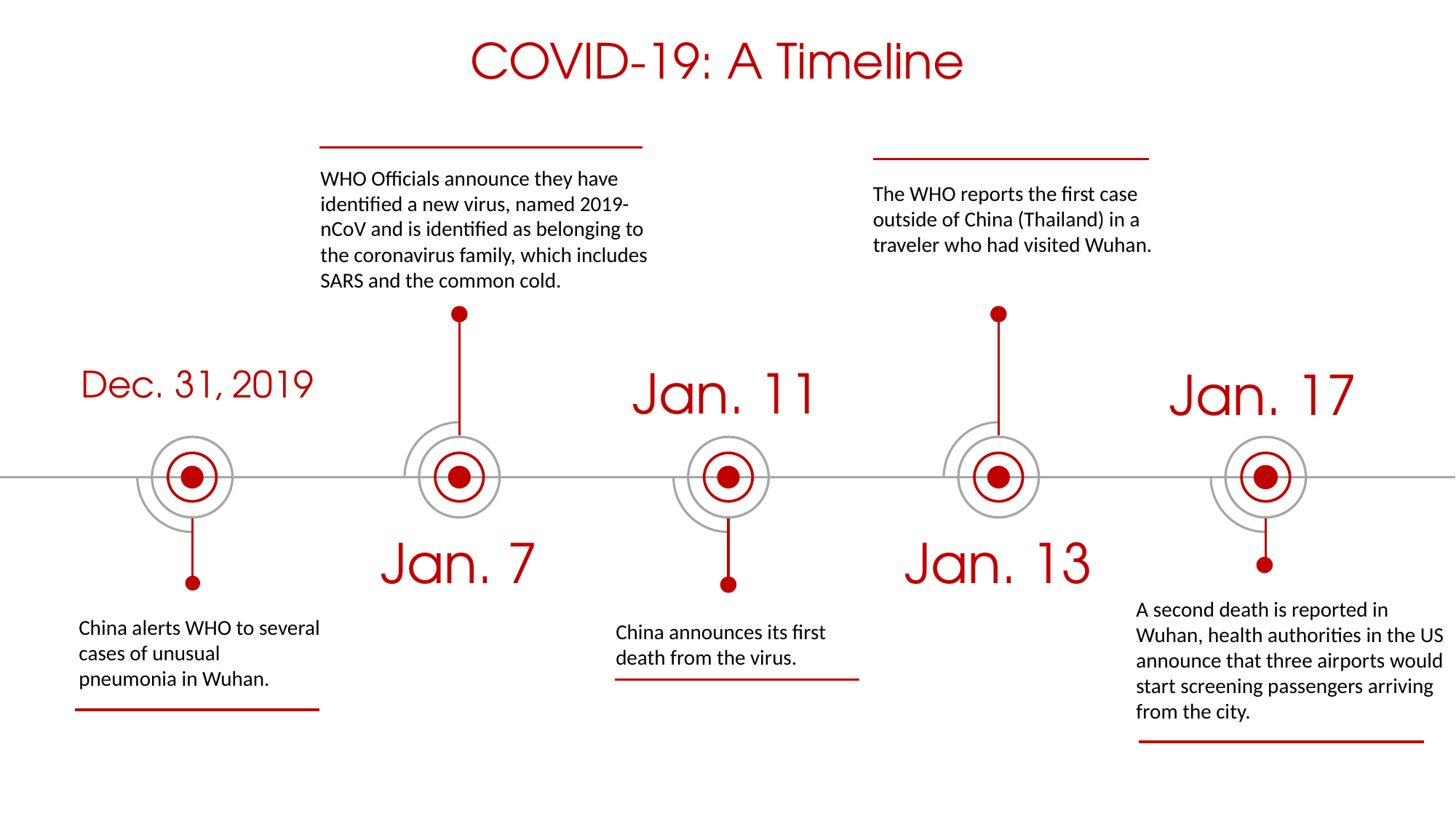

COVID-19: A Timeline
WHO Officials announce they have identified a new virus, named 2019-nCoV and is identified as belonging to the coronavirus family, which includes SARS and the common cold.
The WHO reports the first case outside of China (Thailand) in a traveler who had visited Wuhan.

Jan. 11
Jan. 17
Dec. 31, 2019

Jan. 7
Jan. 13

A second death is reported in Wuhan, health authorities in the US announce that three airports would start screening passengers arriving from the city.
China alerts WHO to several cases of unusual pneumonia in Wuhan.
China announces its first death from the virus.